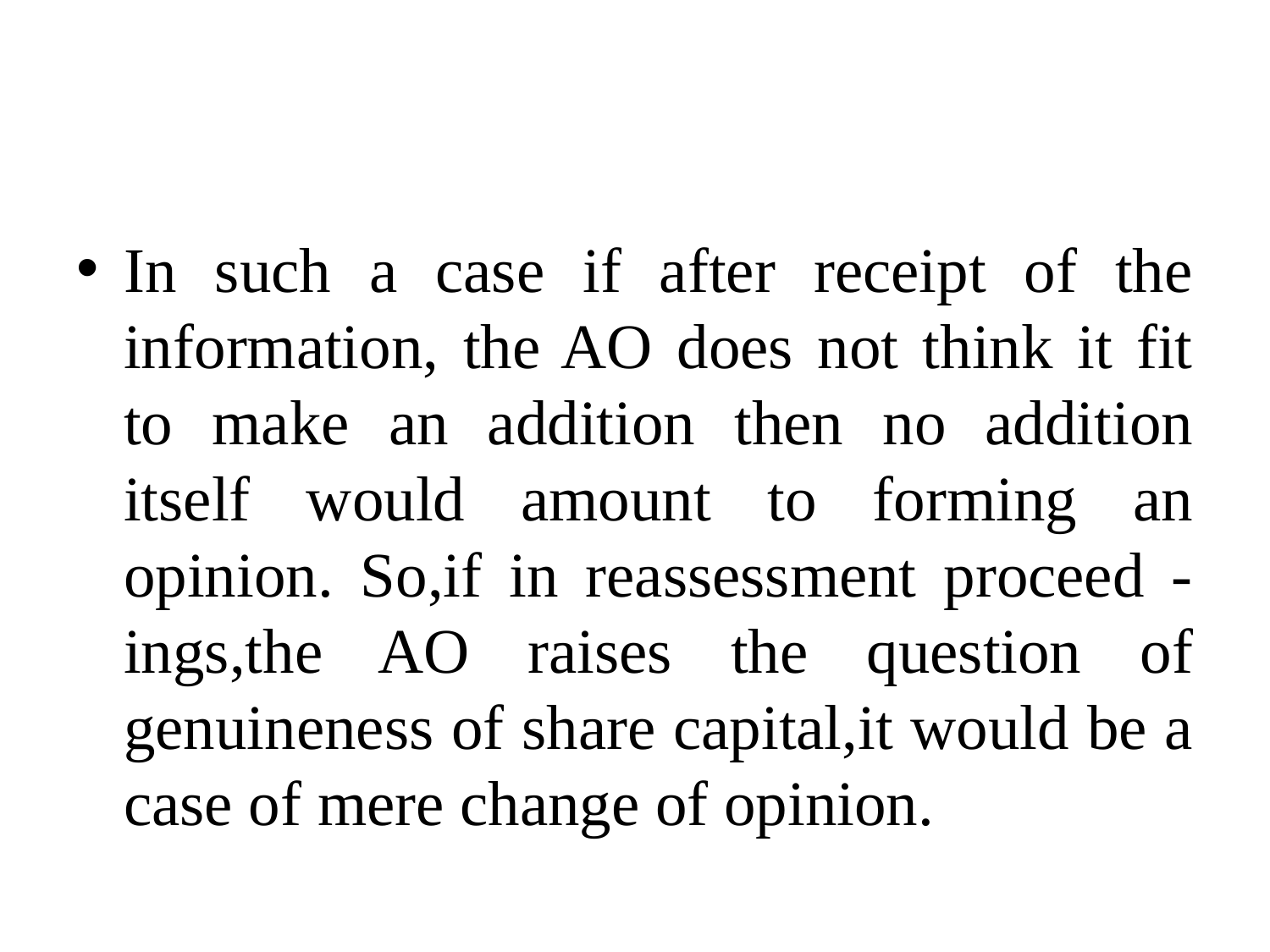

#
In such a case if after receipt of the information, the AO does not think it fit to make an addition then no addition itself would amount to forming an opinion. So,if in reassessment proceed -ings,the AO raises the question of genuineness of share capital,it would be a case of mere change of opinion.